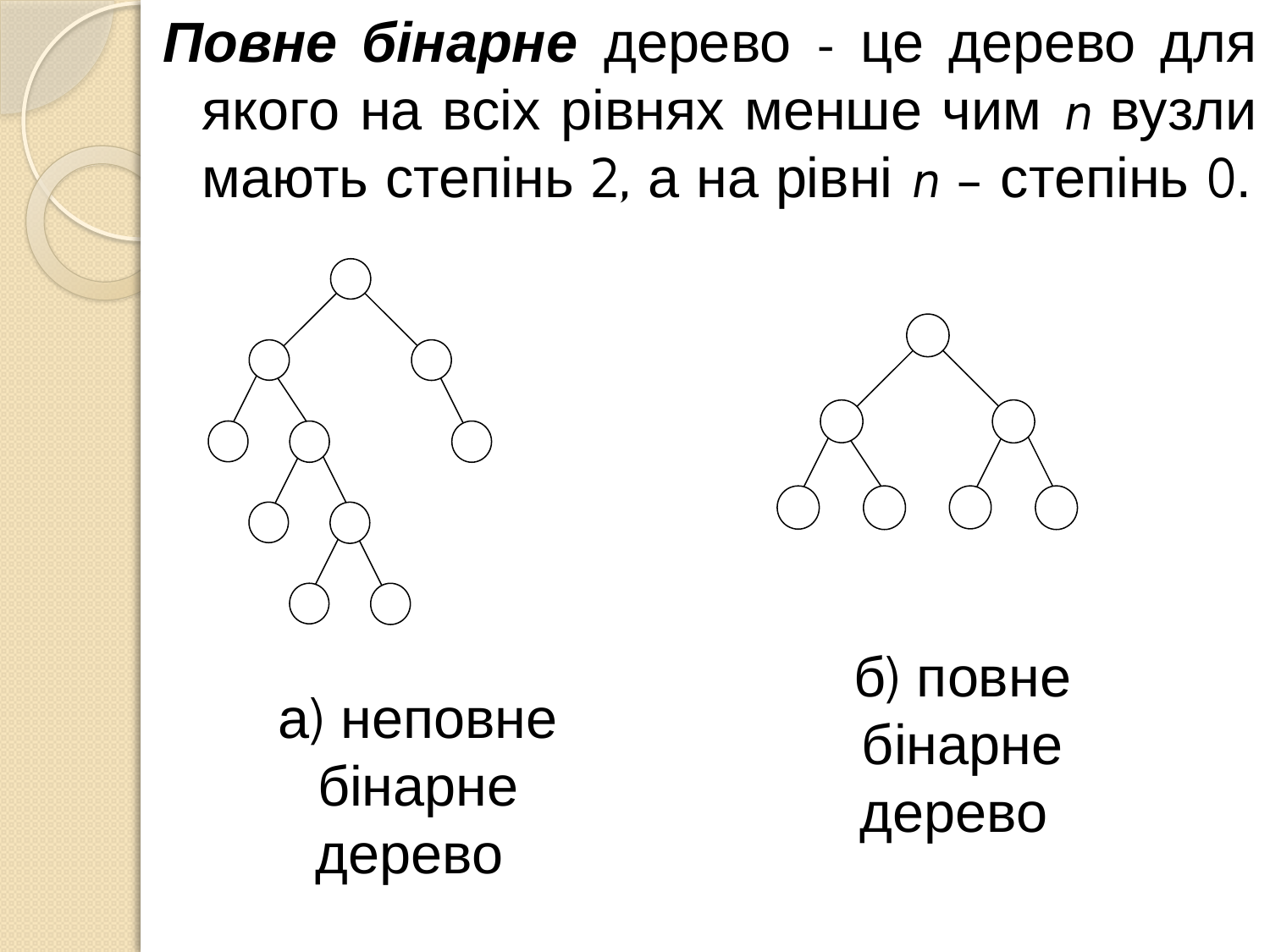

Повне бінарне дерево - це дерево для якого на всіх рівнях менше чим n вузли мають степінь 2, а на рівні n – степінь 0.

б) повне бінарне дерево
а) неповне бінарне дерево